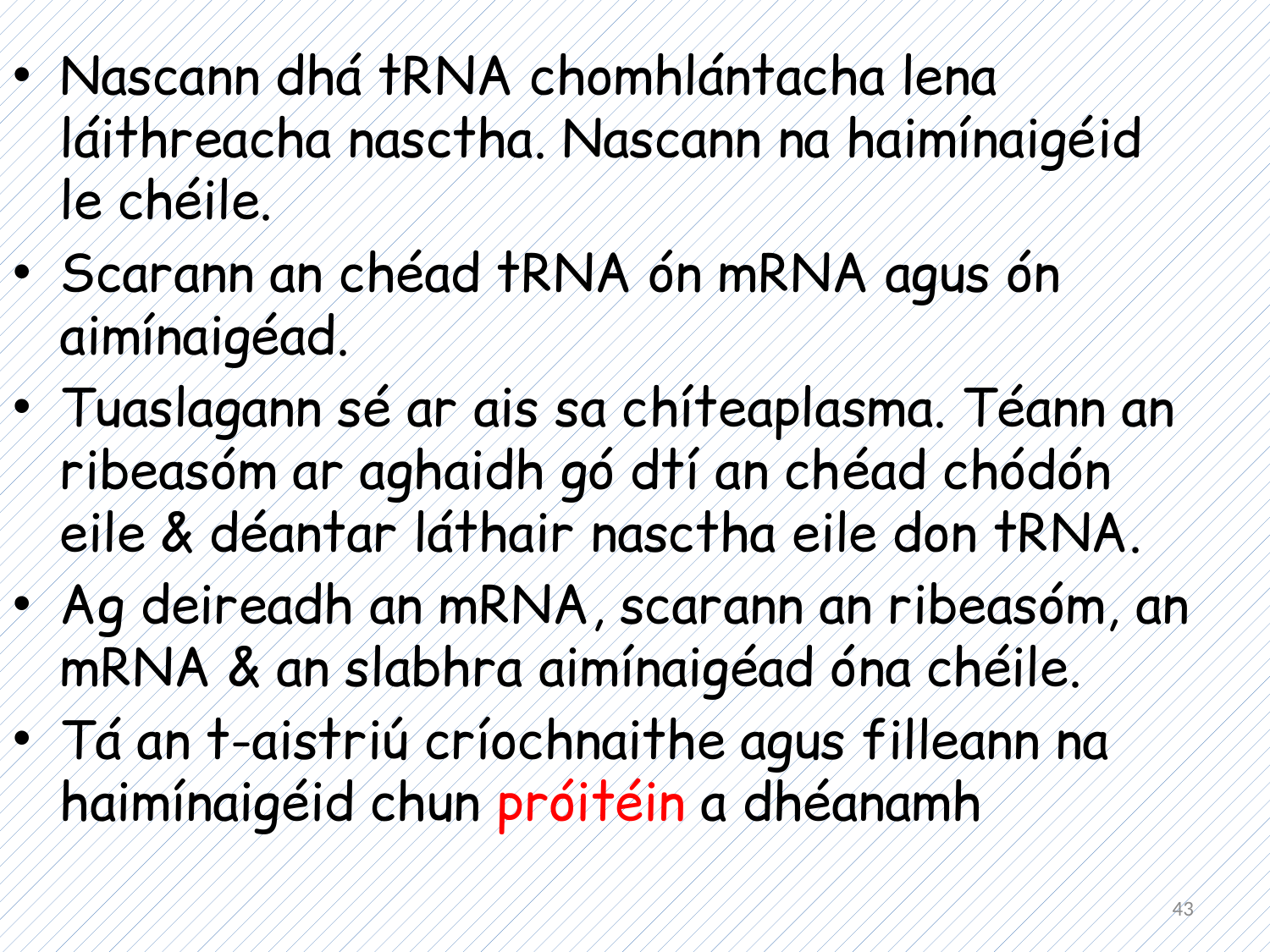

Nascann dhá tRNA chomhlántacha lena láithreacha nasctha. Nascann na haimínaigéid le chéile.
Scarann an chéad tRNA ón mRNA agus ón aimínaigéad.
Tuaslagann sé ar ais sa chíteaplasma. Téann an ribeasóm ar aghaidh gó dtí an chéad chódón eile & déantar láthair nasctha eile don tRNA.
Ag deireadh an mRNA, scarann an ribeasóm, an mRNA & an slabhra aimínaigéad óna chéile.
Tá an t-aistriú críochnaithe agus filleann na haimínaigéid chun próitéin a dhéanamh

43